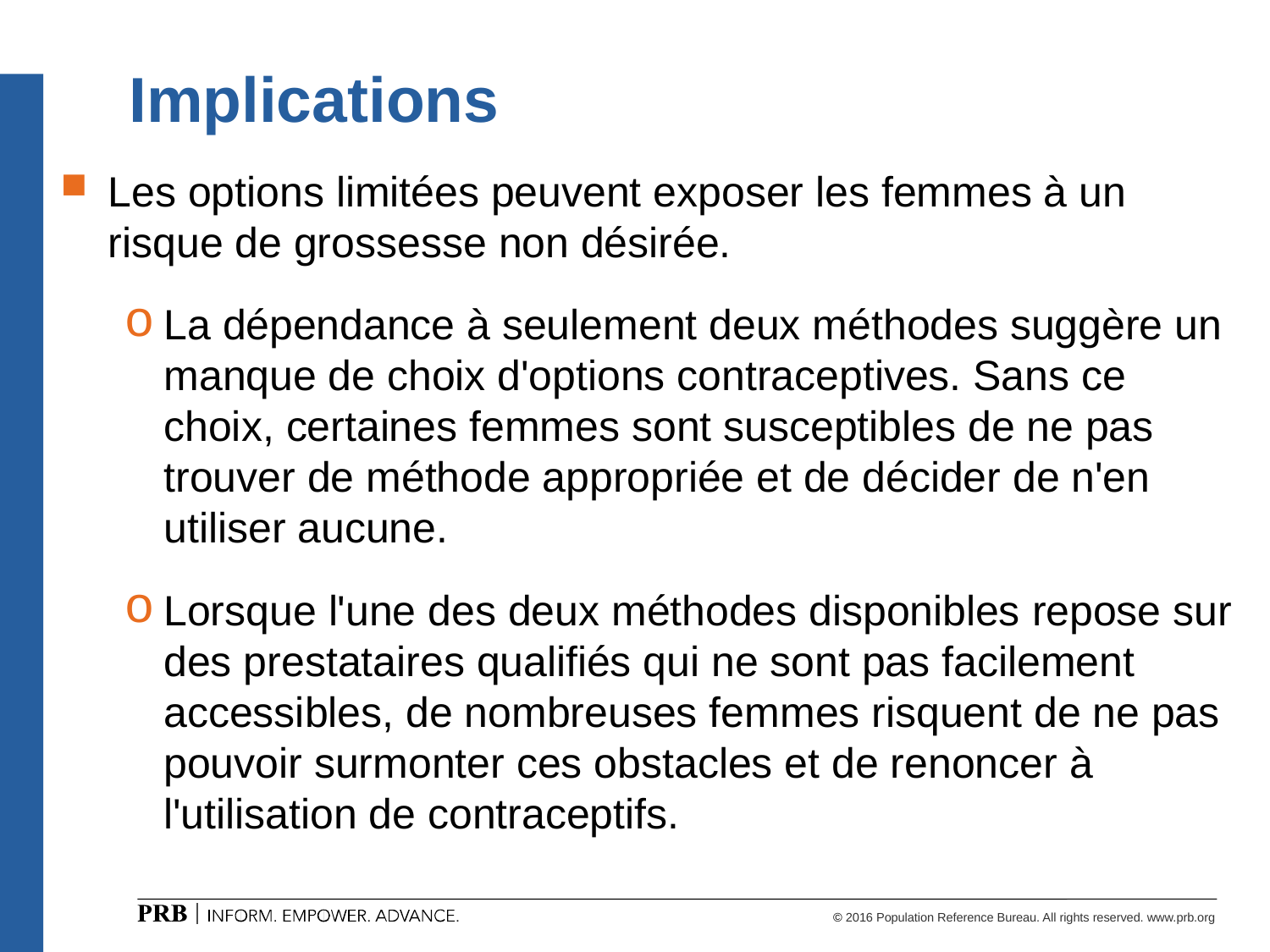

# Implications
Les options limitées peuvent exposer les femmes à un risque de grossesse non désirée.
La dépendance à seulement deux méthodes suggère un manque de choix d'options contraceptives. Sans ce choix, certaines femmes sont susceptibles de ne pas trouver de méthode appropriée et de décider de n'en utiliser aucune.
Lorsque l'une des deux méthodes disponibles repose sur des prestataires qualifiés qui ne sont pas facilement accessibles, de nombreuses femmes risquent de ne pas pouvoir surmonter ces obstacles et de renoncer à l'utilisation de contraceptifs.